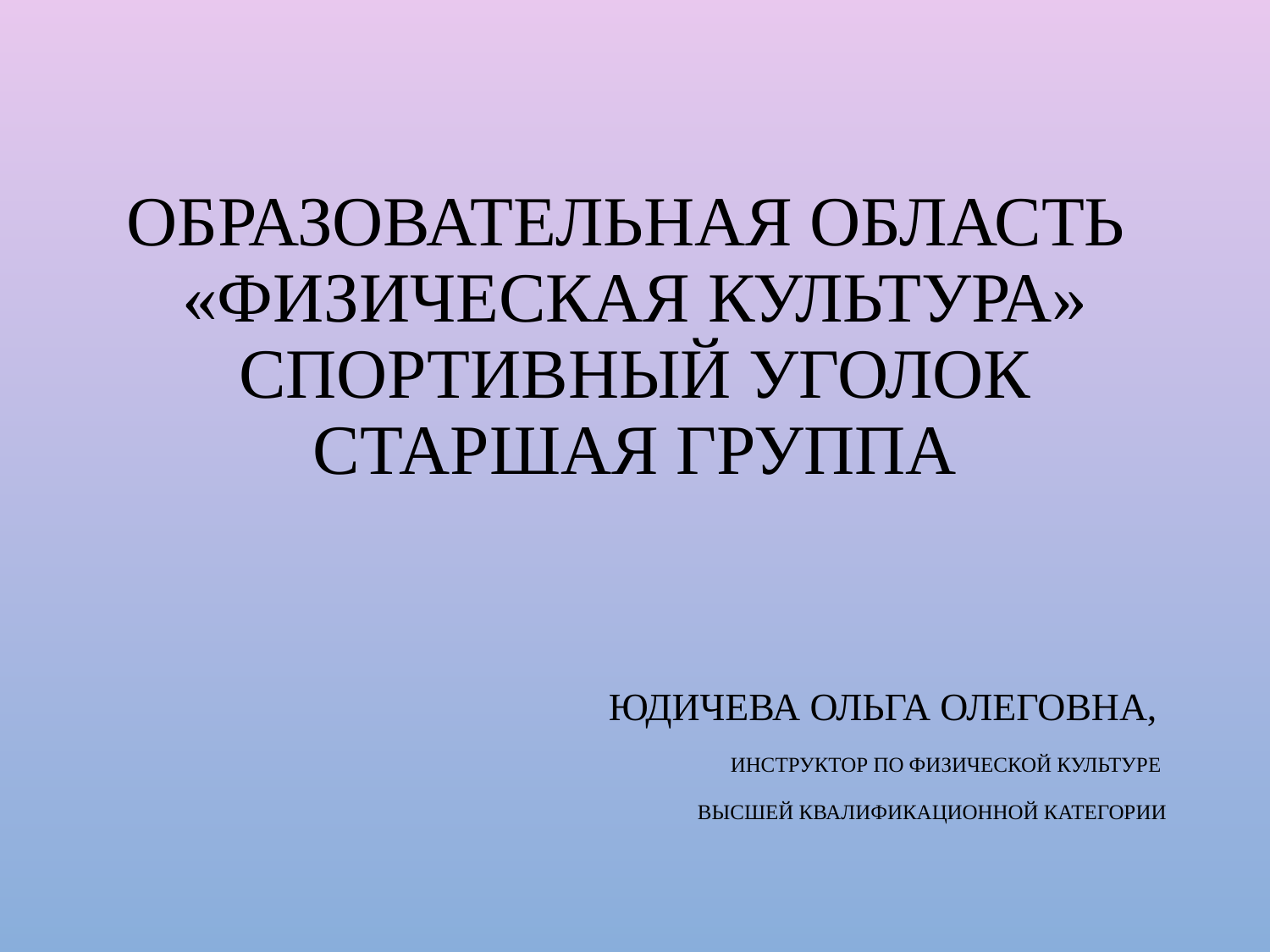

# Образовательная область «Физическая культура» спортивный уголок старшая группа
ЮдИчева Ольга олеговна,
инструктор по физической культуре
высшей квалификационной категории